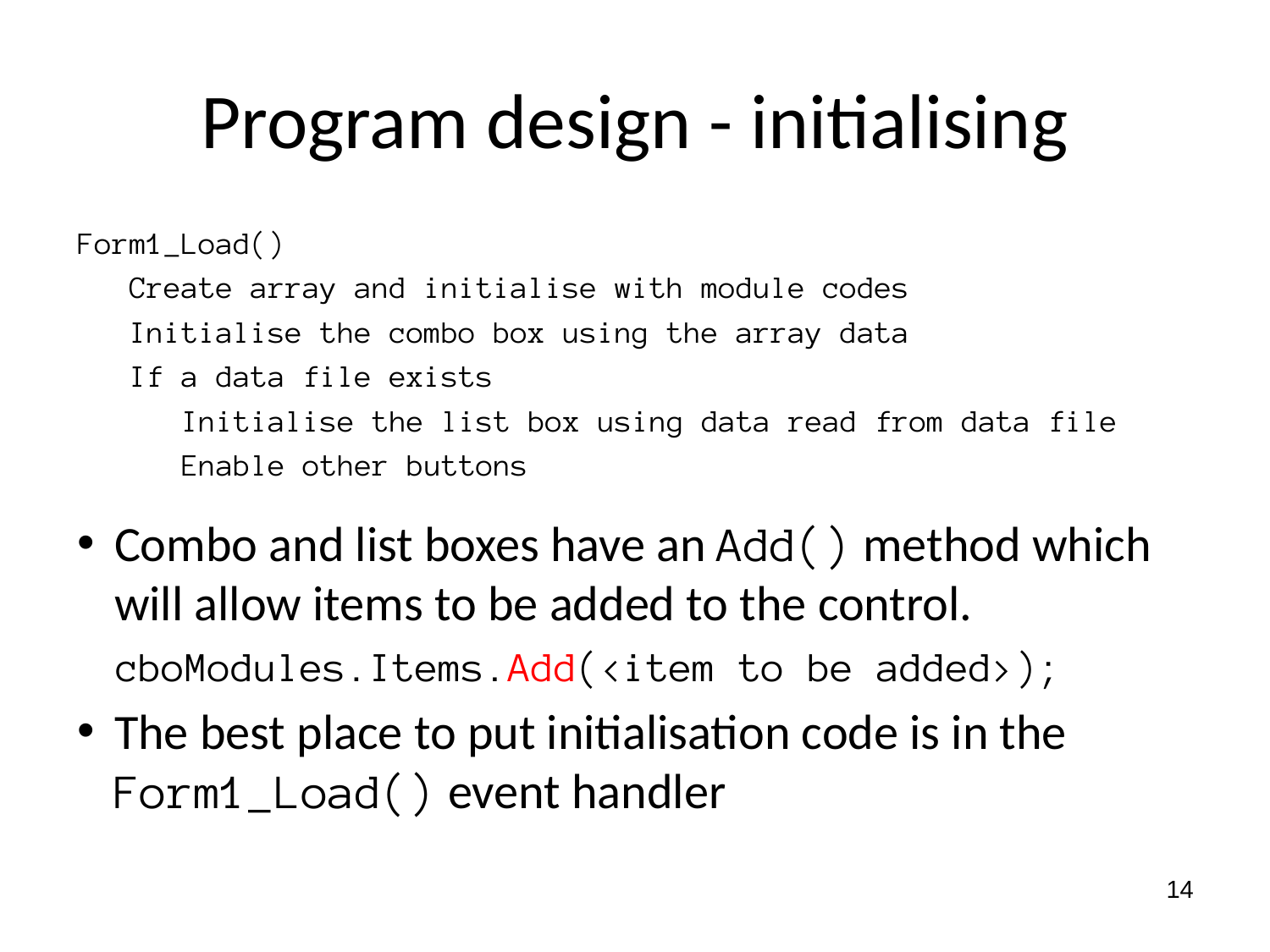

# Program design - initialising
Form1_Load()
   Create array and initialise with module codes
   Initialise the combo box using the array data
   If a data file exists
      Initialise the list box using data read from data file
      Enable other buttons

Combo and list boxes have an Add() method which will allow items to be added to the control.
  cboModules.Items.Add(<item to be added>);
The best place to put initialisation code is in the Form1_Load() event handler

14